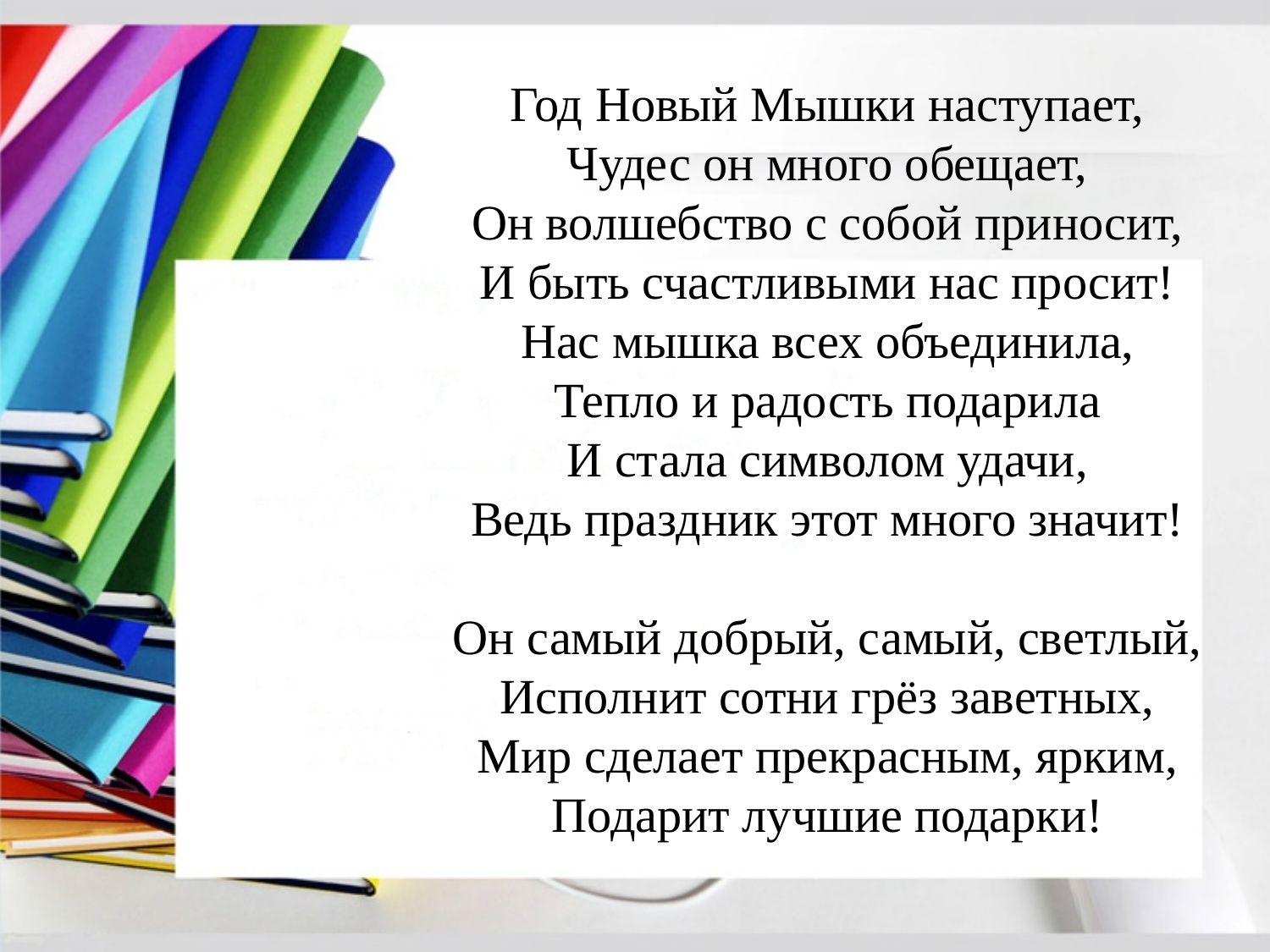

Год Новый Мышки наступает,
Чудес он много обещает,
Он волшебство с собой приносит,
И быть счастливыми нас просит!
Нас мышка всех объединила,
Тепло и радость подарила
И стала символом удачи,
Ведь праздник этот много значит!
Он самый добрый, самый, светлый,
Исполнит сотни грёз заветных,
Мир сделает прекрасным, ярким,
Подарит лучшие подарки!